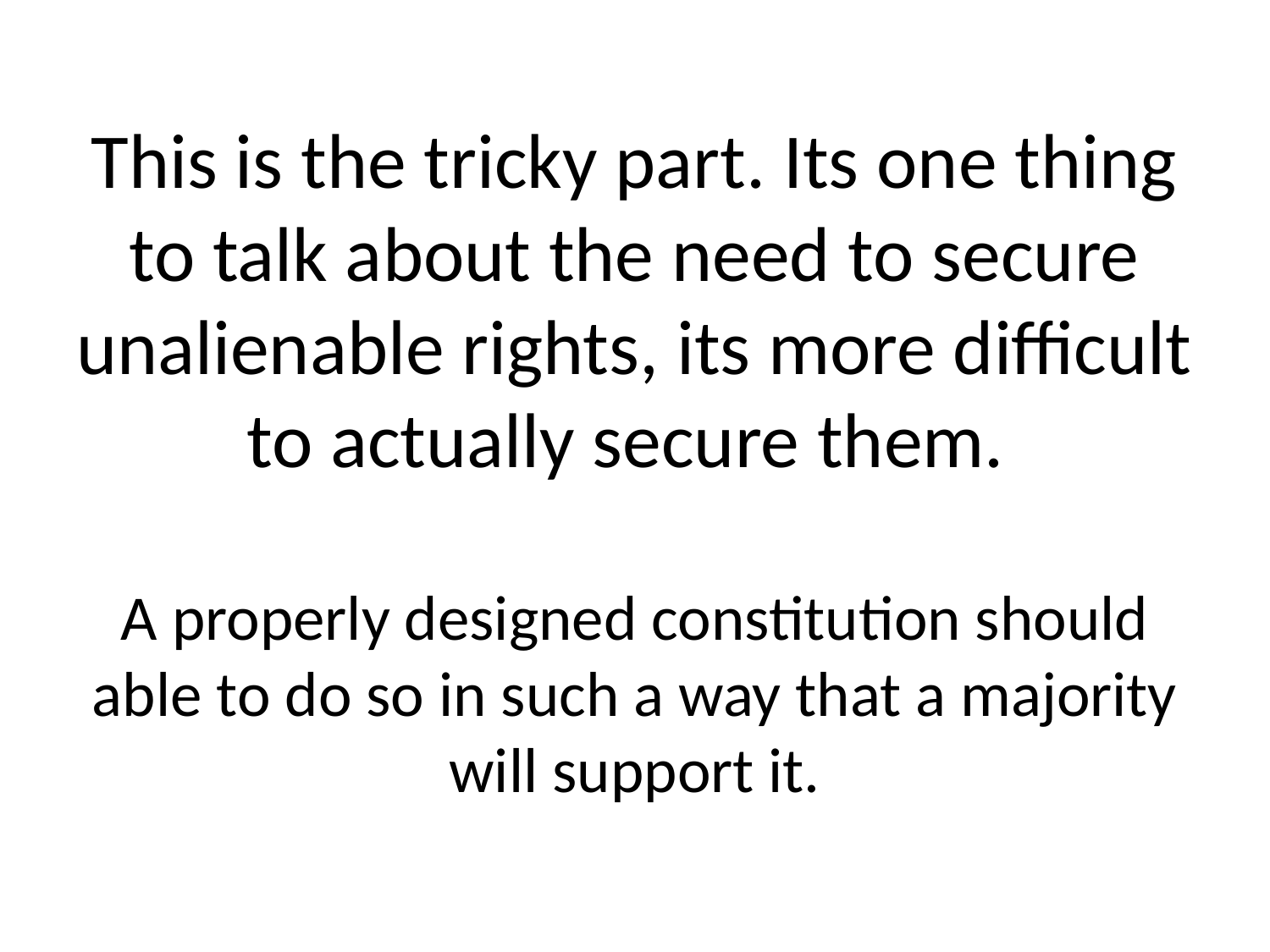

# This is the tricky part. Its one thing to talk about the need to secure unalienable rights, its more difficult to actually secure them. A properly designed constitution should able to do so in such a way that a majority will support it.